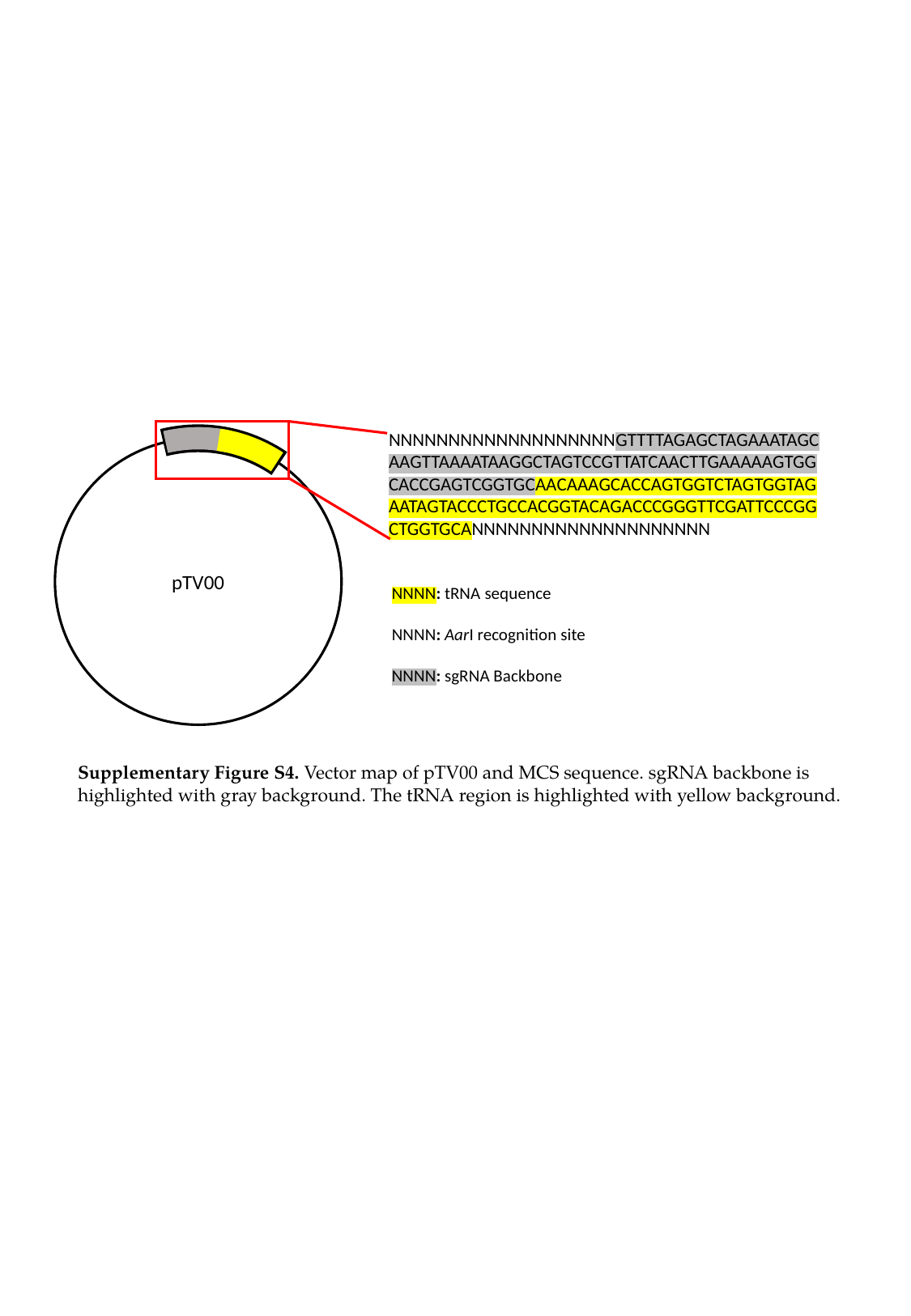

NNNNNNNNNNNNNNNNNNNGTTTTAGAGCTAGAAATAGCAAGTTAAAATAAGGCTAGTCCGTTATCAACTTGAAAAAGTGGCACCGAGTCGGTGCAACAAAGCACCAGTGGTCTAGTGGTAGAATAGTACCCTGCCACGGTACAGACCCGGGTTCGATTCCCGGCTGGTGCANNNNNNNNNNNNNNNNNNNN

pTV00
NNNN: tRNA sequence

NNNN: AarI recognition site

NNNN: sgRNA Backbone
Supplementary Figure S4. Vector map of pTV00 and MCS sequence. sgRNA backbone is highlighted with gray background. The tRNA region is highlighted with yellow background.